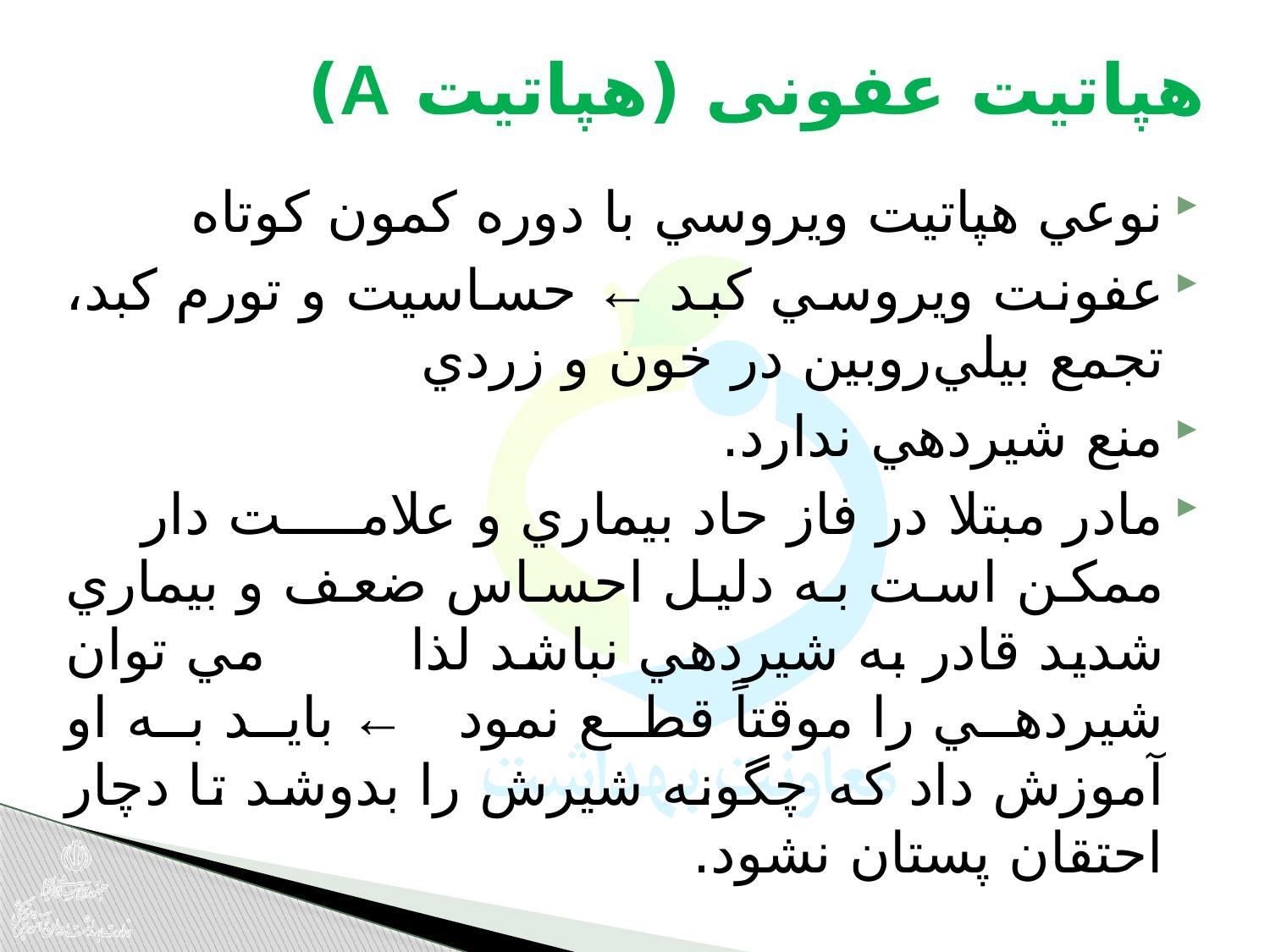

# هپاتیت عفونی (هپاتیت A)
نوعي هپاتيت ويروسي با دوره كمون كوتاه
عفونت ويروسي كبد ← حساسيت و تورم كبد، تجمع بيلي‌روبين در خون و زردي
منع شيردهي ندارد.
مادر مبتلا‌ در فاز حاد بيماري و علا‌مت دار ممكن است به دليل احساس ضعف و بيماري شديد قادر به شيردهي نباشد لذا       مي توان شيردهي را موقتاً قطع نمود ← بايد به او آموزش داد كه چگونه شيرش را بدوشد تا دچار احتقان پستان نشود.